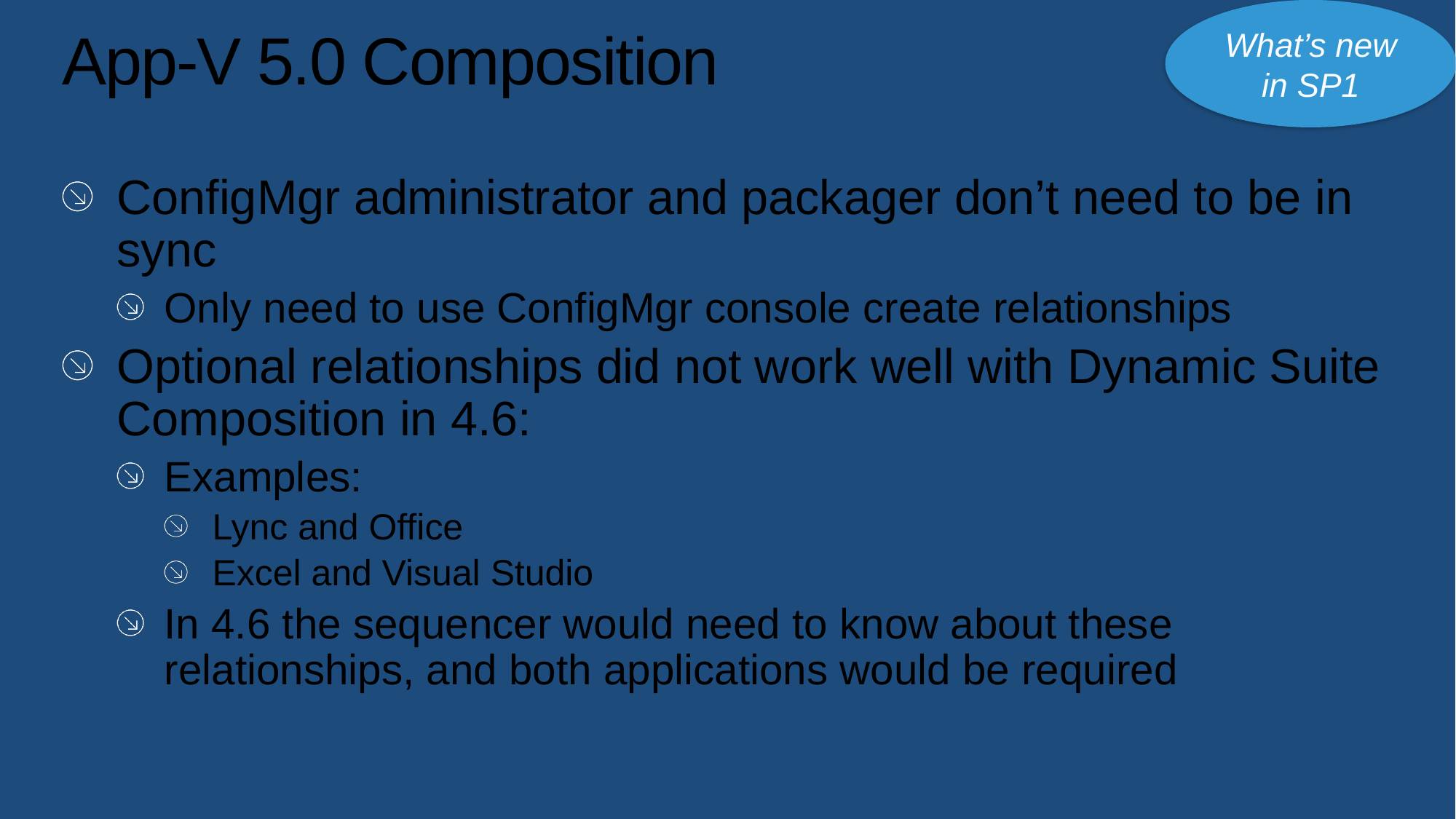

What’s new in SP1
# App-V 5.0 Composition
ConfigMgr administrator and packager don’t need to be in sync
Only need to use ConfigMgr console create relationships
Optional relationships did not work well with Dynamic Suite Composition in 4.6:
Examples:
Lync and Office
Excel and Visual Studio
In 4.6 the sequencer would need to know about these relationships, and both applications would be required